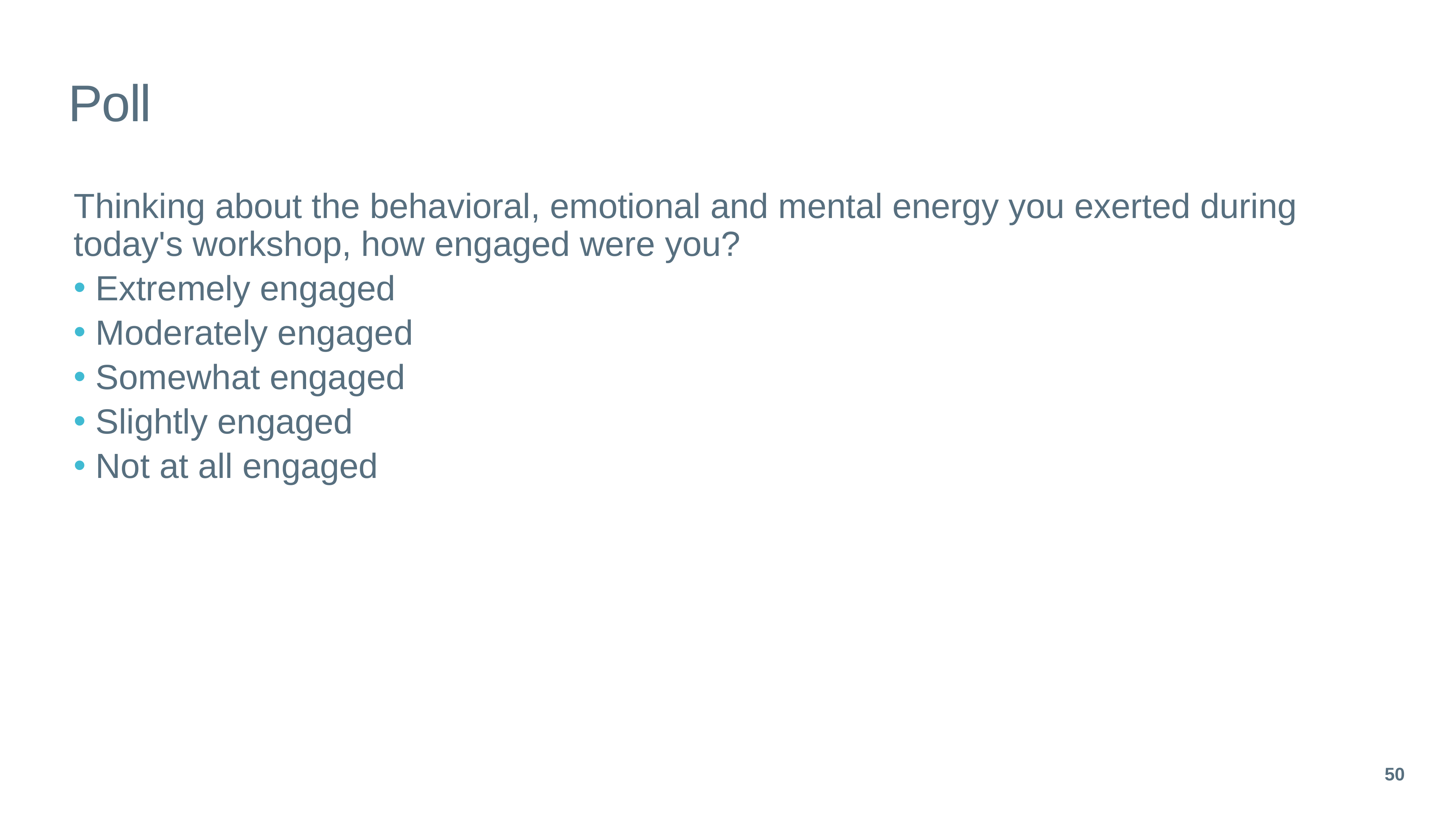

# Poll
Thinking about the behavioral, emotional and mental energy you exerted during today's workshop, how engaged were you?
Extremely engaged
Moderately engaged
Somewhat engaged
Slightly engaged
Not at all engaged
50